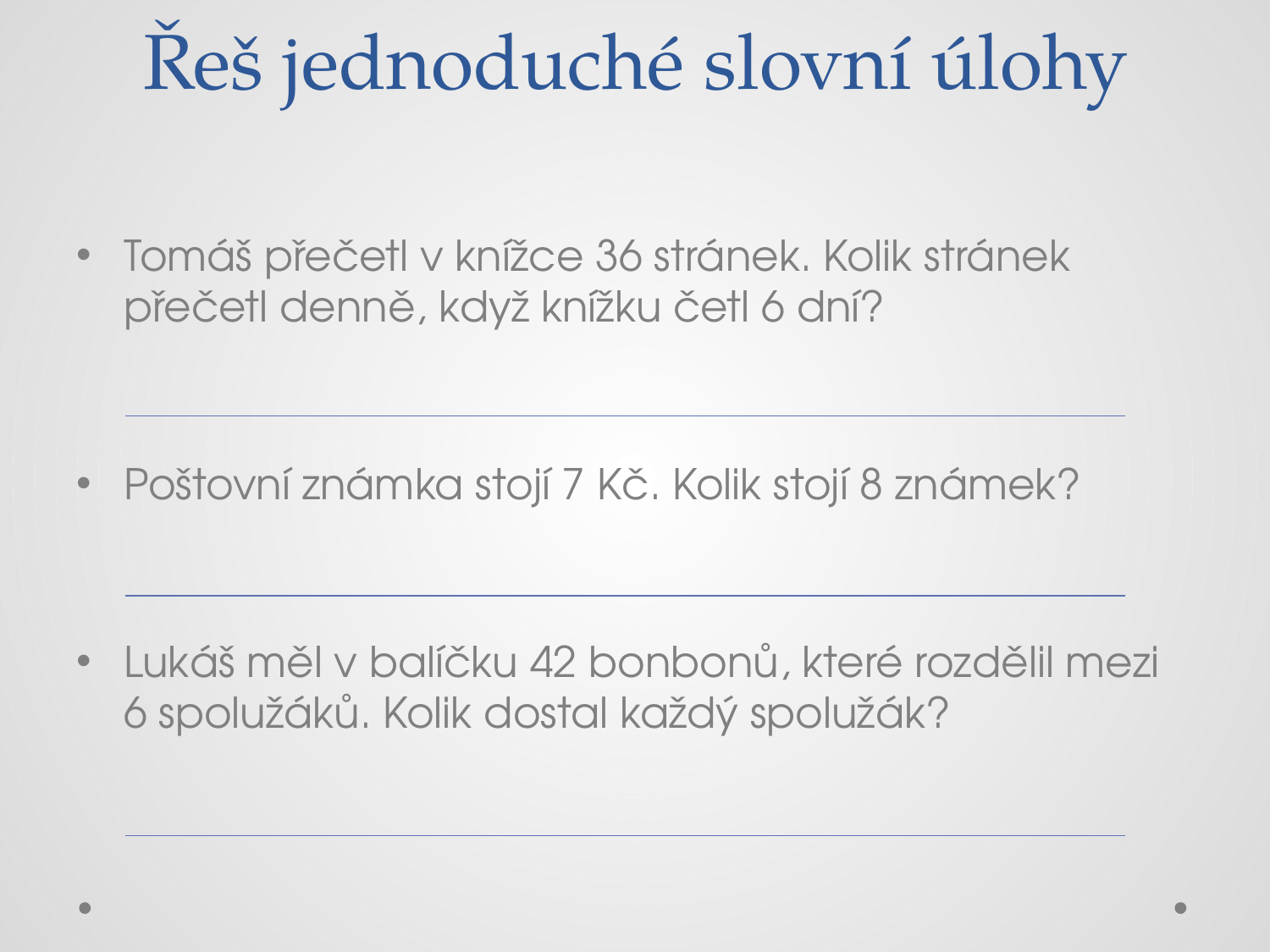

# Řeš jednoduché slovní úlohy
Tomáš přečetl v knížce 36 stránek. Kolik stránek přečetl denně, když knížku četl 6 dní?

Poštovní známka stojí 7 Kč. Kolik stojí 8 známek?

Lukáš měl v balíčku 42 bonbonů, které rozdělil mezi 6 spolužáků. Kolik dostal každý spolužák?